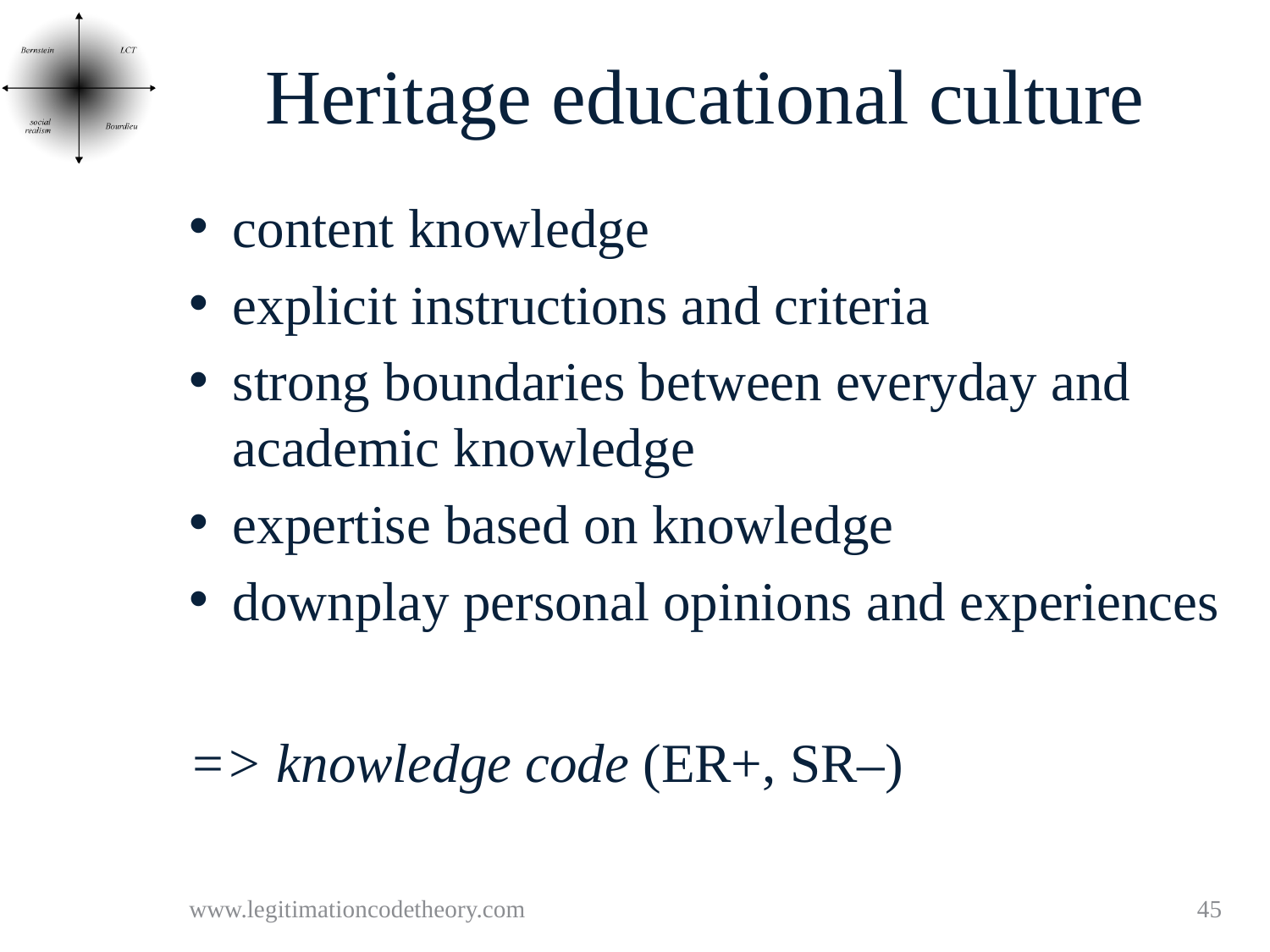

# Heritage educational culture

content knowledge
explicit instructions and criteria
strong boundaries between everyday and academic knowledge
expertise based on knowledge
downplay personal opinions and experiences

=> knowledge code (ER+, SR–)

www.legitimationcodetheory.com
45